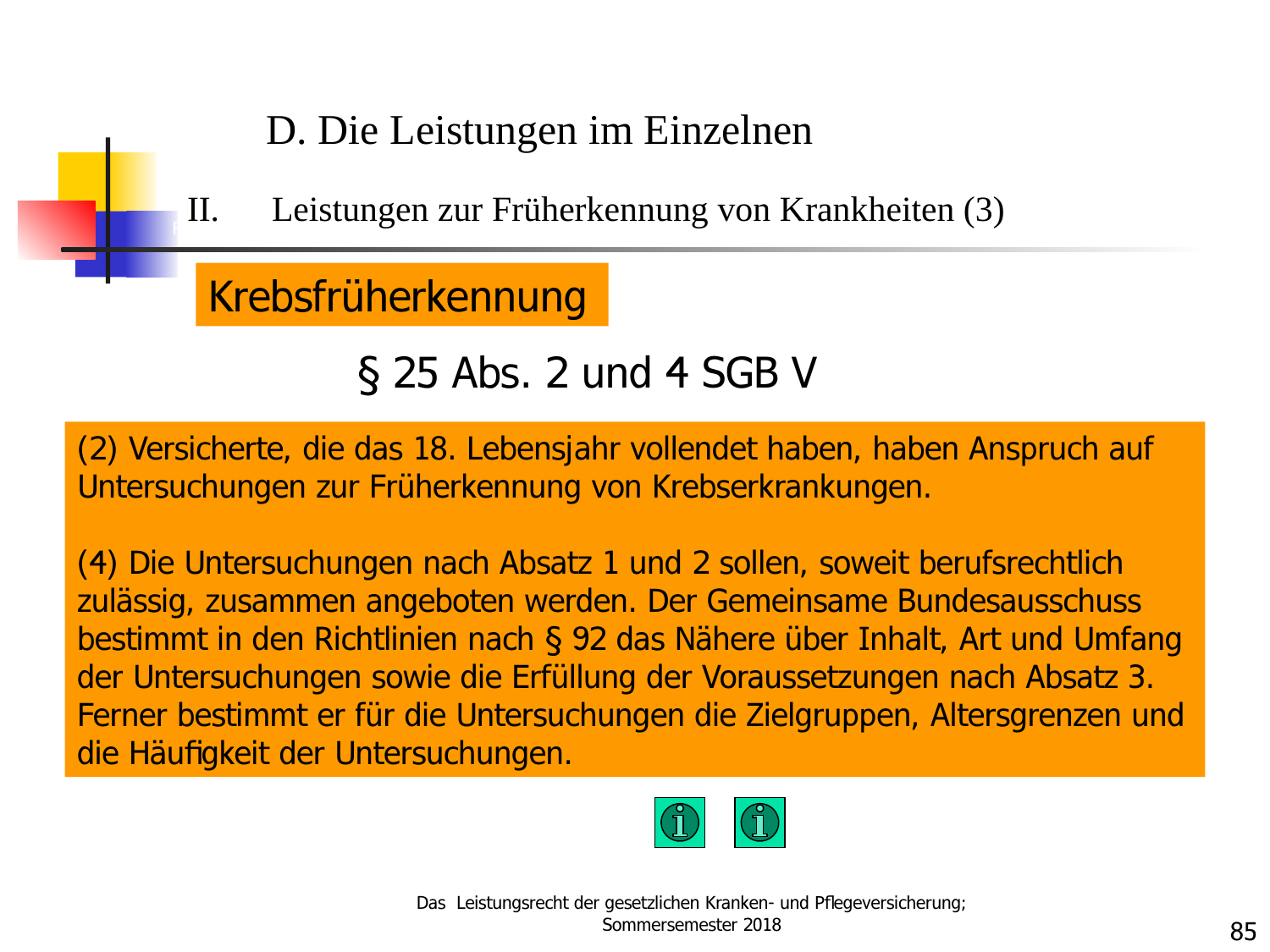

Früherkennung 3
D. Die Leistungen im Einzelnen

Leistungen zur Früherkennung von Krankheiten (3)
Krebsfrüherkennung
§ 25 Abs. 2 und 4 SGB V
(2) Versicherte, die das 18. Lebensjahr vollendet haben, haben Anspruch auf Untersuchungen zur Früherkennung von Krebserkrankungen.

(4) Die Untersuchungen nach Absatz 1 und 2 sollen, soweit berufsrechtlich zulässig, zusammen angeboten werden. Der Gemeinsame Bundesausschuss bestimmt in den Richtlinien nach § 92 das Nähere über Inhalt, Art und Umfang der Untersuchungen sowie die Erfüllung der Voraussetzungen nach Absatz 3. Ferner bestimmt er für die Untersuchungen die Zielgruppen, Altersgrenzen und die Häufigkeit der Untersuchungen.

Das  Leistungsrecht der gesetzlichen Kranken- und Pflegeversicherung; Sommersemester 2018
85